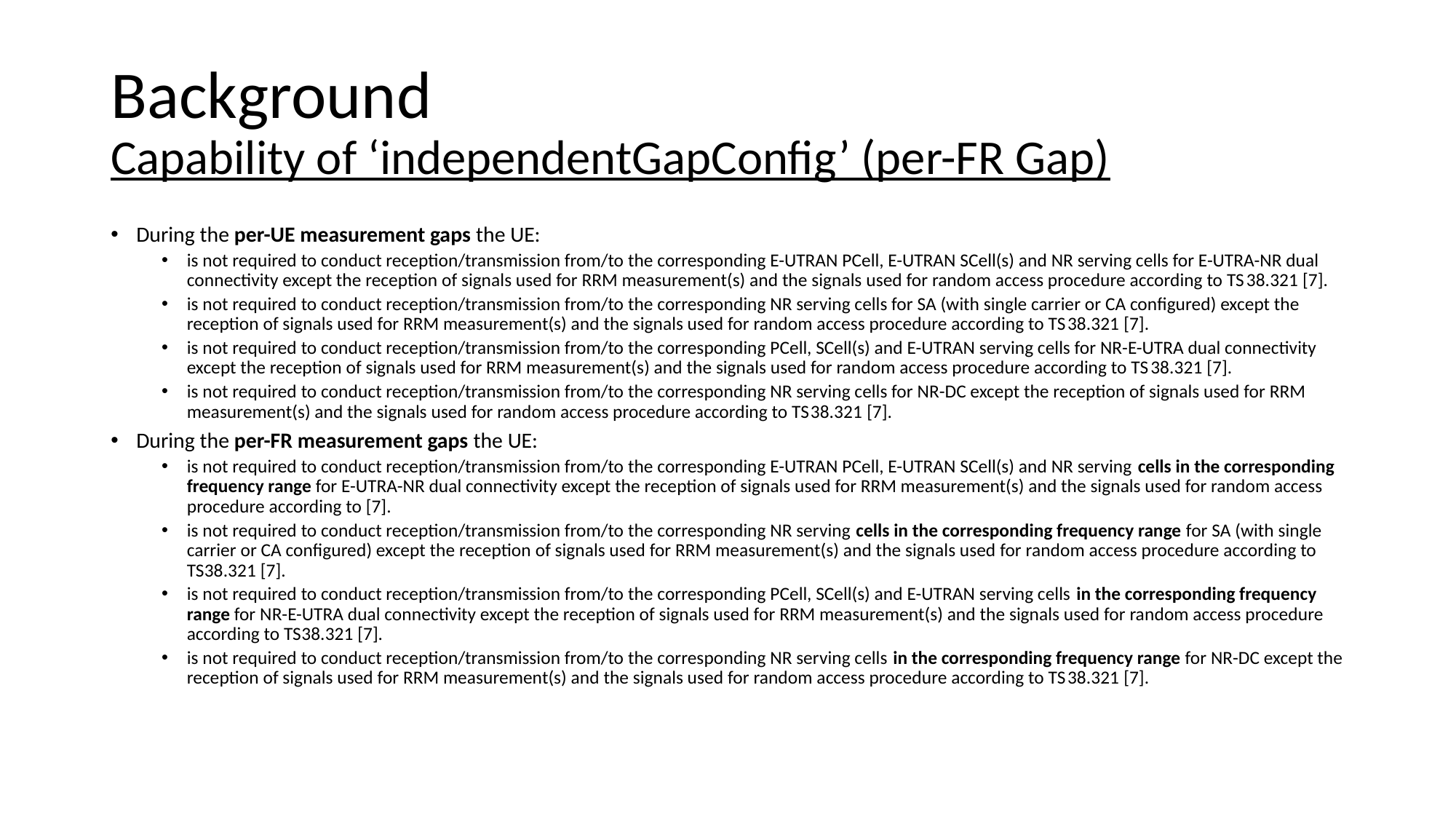

# Background Capability of ‘independentGapConfig’ (per-FR Gap)
During the per-UE measurement gaps the UE:
is not required to conduct reception/transmission from/to the corresponding E-UTRAN PCell, E-UTRAN SCell(s) and NR serving cells for E-UTRA-NR dual connectivity except the reception of signals used for RRM measurement(s) and the signals used for random access procedure according to TS38.321 [7].
is not required to conduct reception/transmission from/to the corresponding NR serving cells for SA (with single carrier or CA configured) except the reception of signals used for RRM measurement(s) and the signals used for random access procedure according to TS38.321 [7].
is not required to conduct reception/transmission from/to the corresponding PCell, SCell(s) and E-UTRAN serving cells for NR-E-UTRA dual connectivity except the reception of signals used for RRM measurement(s) and the signals used for random access procedure according to TS38.321 [7].
is not required to conduct reception/transmission from/to the corresponding NR serving cells for NR-DC except the reception of signals used for RRM measurement(s) and the signals used for random access procedure according to TS38.321 [7].
During the per-FR measurement gaps the UE:
is not required to conduct reception/transmission from/to the corresponding E-UTRAN PCell, E-UTRAN SCell(s) and NR serving cells in the corresponding frequency range for E-UTRA-NR dual connectivity except the reception of signals used for RRM measurement(s) and the signals used for random access procedure according to [7].
is not required to conduct reception/transmission from/to the corresponding NR serving cells in the corresponding frequency range for SA (with single carrier or CA configured) except the reception of signals used for RRM measurement(s) and the signals used for random access procedure according to TS38.321 [7].
is not required to conduct reception/transmission from/to the corresponding PCell, SCell(s) and E-UTRAN serving cells in the corresponding frequency range for NR-E-UTRA dual connectivity except the reception of signals used for RRM measurement(s) and the signals used for random access procedure according to TS38.321 [7].
is not required to conduct reception/transmission from/to the corresponding NR serving cells in the corresponding frequency range for NR-DC except the reception of signals used for RRM measurement(s) and the signals used for random access procedure according to TS38.321 [7].